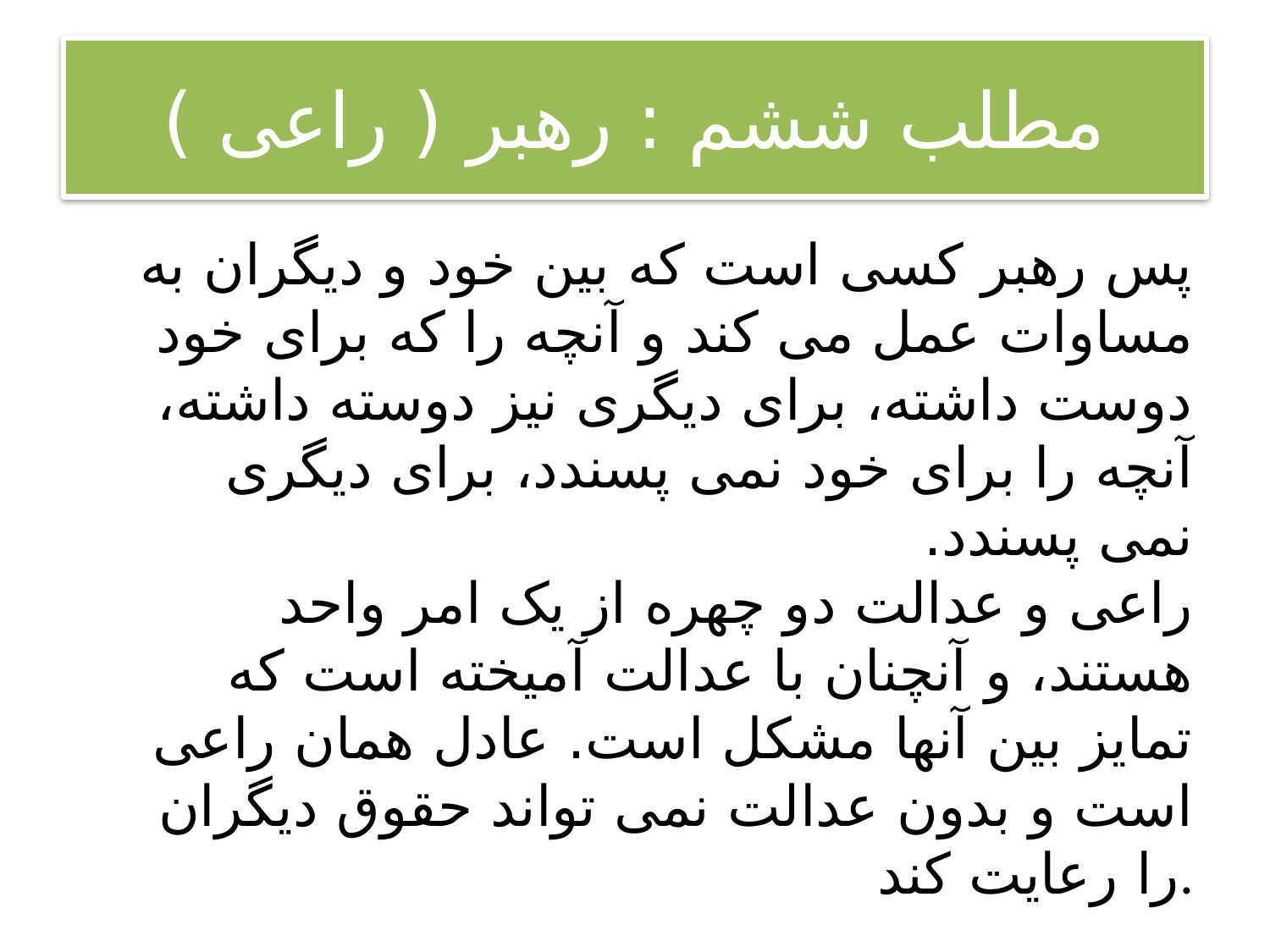

# مطلب ششم : رهبر ( راعی )
پس رهبر کسی است که بین خود و دیگران به مساوات عمل می کند و آنچه را که برای خود دوست داشته، برای دیگری نیز دوسته داشته، آنچه را برای خود نمی پسندد، برای دیگری نمی پسندد.
راعی و عدالت دو چهره از یک امر واحد هستند، و آنچنان با عدالت آمیخته است که تمایز بین آنها مشکل است. عادل همان راعی است و بدون عدالت نمی تواند حقوق دیگران را رعایت کند.